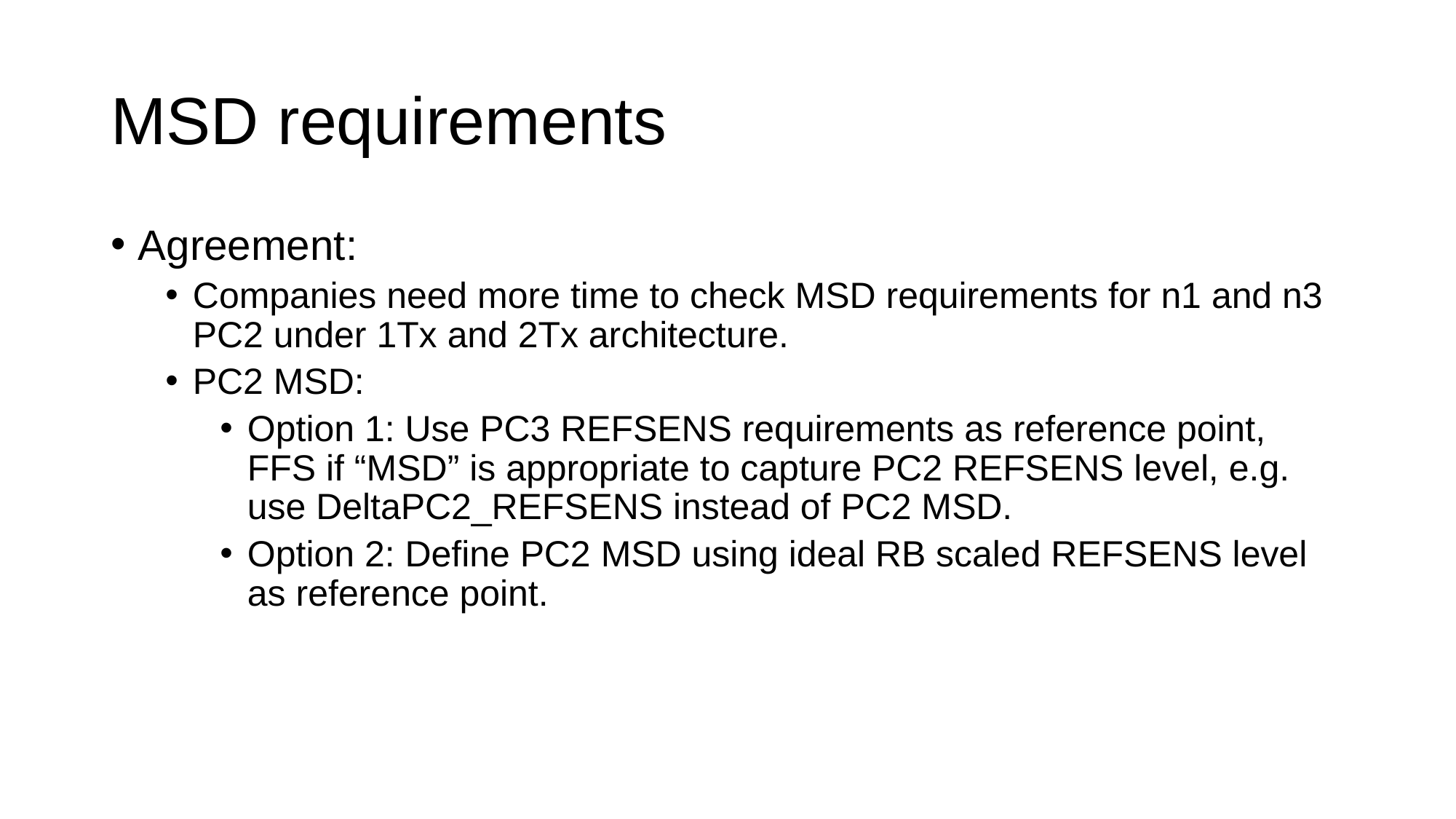

# MSD requirements
Agreement:
Companies need more time to check MSD requirements for n1 and n3 PC2 under 1Tx and 2Tx architecture.
PC2 MSD:
Option 1: Use PC3 REFSENS requirements as reference point, FFS if “MSD” is appropriate to capture PC2 REFSENS level, e.g.  use DeltaPC2_REFSENS instead of PC2 MSD.
Option 2: Define PC2 MSD using ideal RB scaled REFSENS level as reference point.